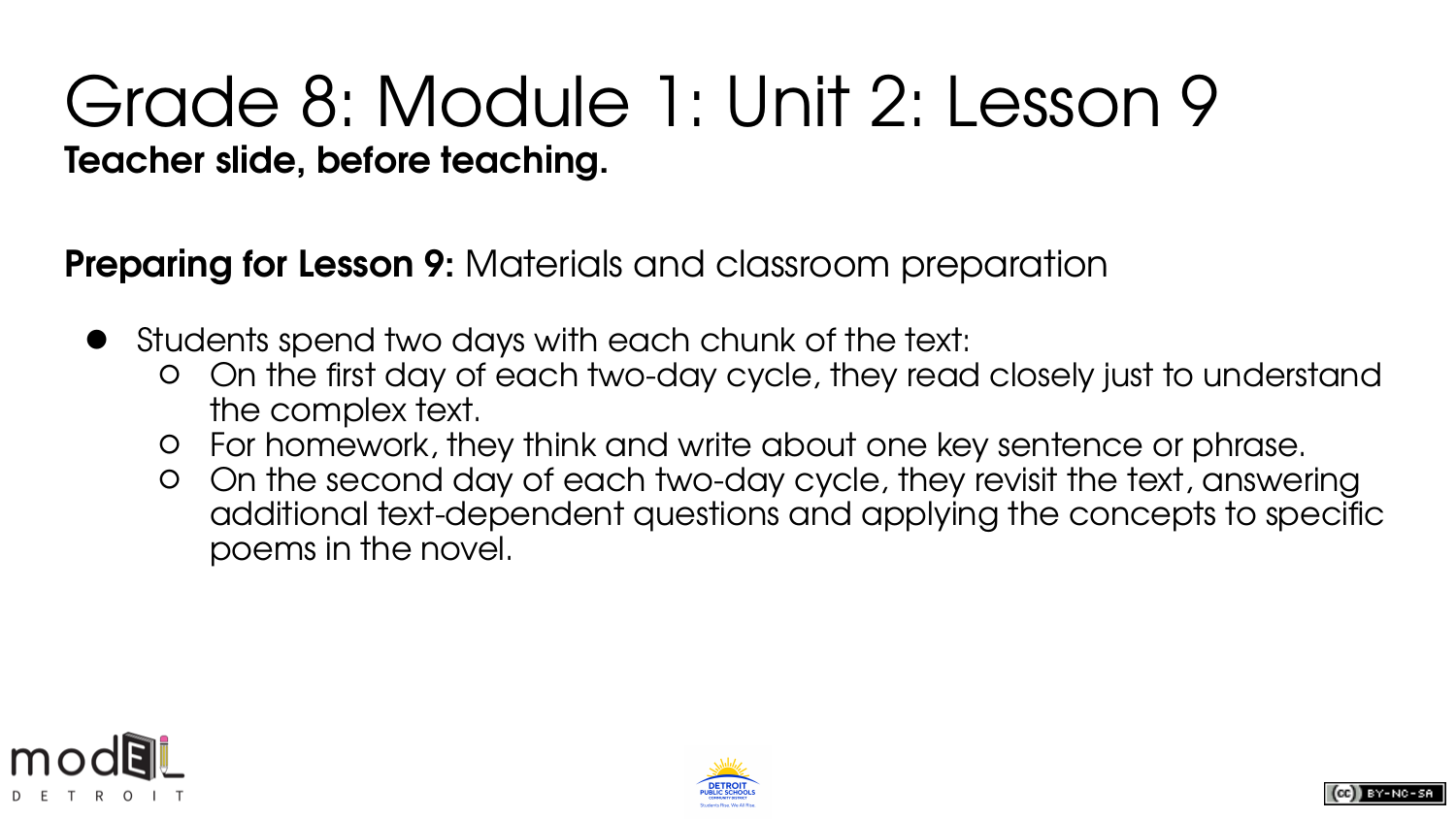

# Grade 8: Module 1: Unit 2: Lesson 9
Teacher slide, before teaching.
Preparing for Lesson 9: Materials and classroom preparation

Students spend two days with each chunk of the text:
On the first day of each two-day cycle, they read closely just to understand the complex text.
For homework, they think and write about one key sentence or phrase.
On the second day of each two-day cycle, they revisit the text, answering additional text-dependent questions and applying the concepts to specific poems in the novel.